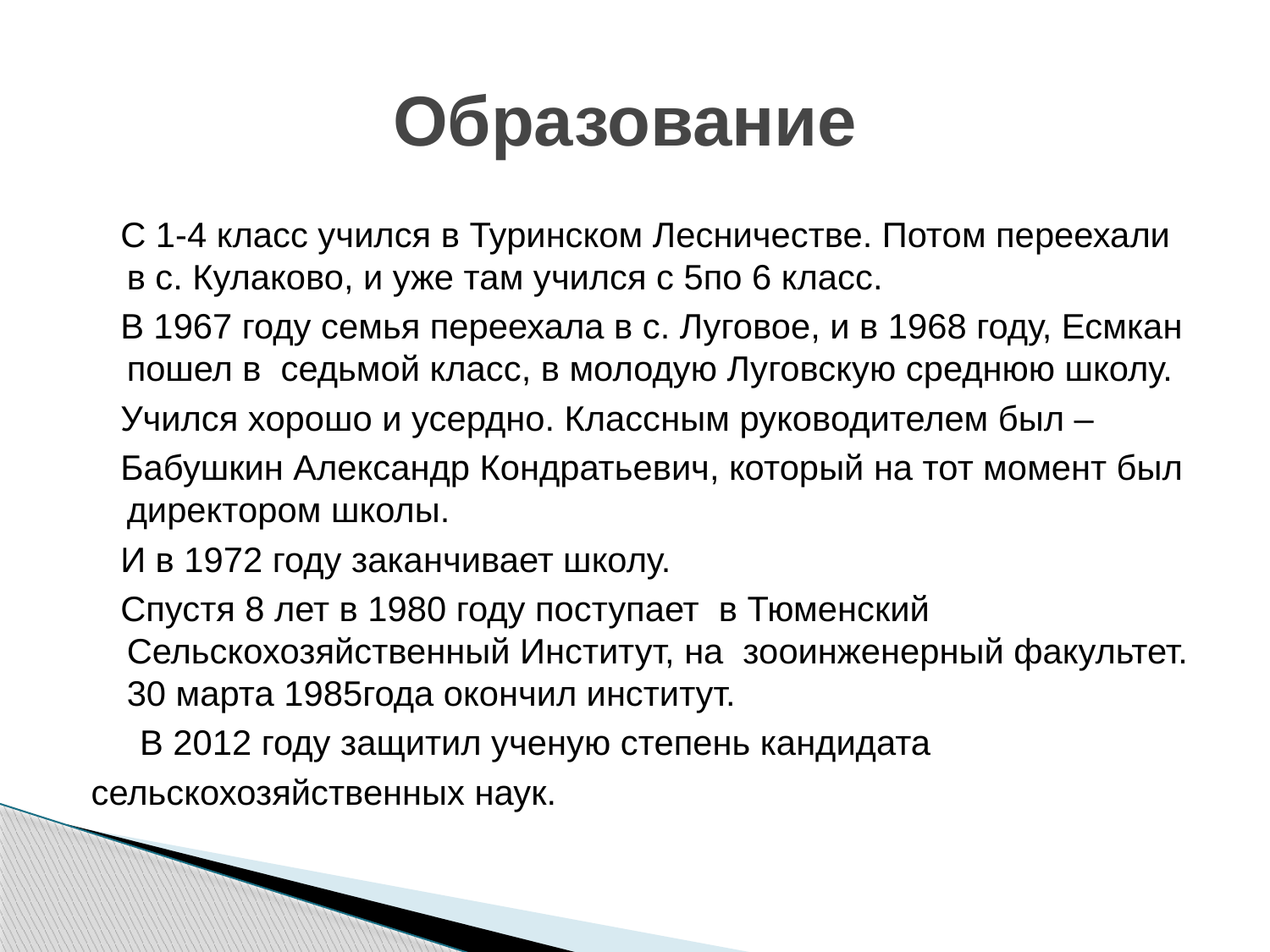

# Образование
   С 1-4 класс учился в Туринском Лесничестве. Потом переехали в с. Кулаково, и уже там учился с 5по 6 класс.
   В 1967 году семья переехала в с. Луговое, и в 1968 году, Есмкан пошел в  седьмой класс, в молодую Луговскую среднюю школу.
   Учился хорошо и усердно. Классным руководителем был –
   Бабушкин Александр Кондратьевич, который на тот момент был директором школы.
   И в 1972 году заканчивает школу.
   Спустя 8 лет в 1980 году поступает  в Тюменский Сельскохозяйственный Институт, на  зооинженерный факультет. 30 марта 1985года окончил институт.
     В 2012 году защитил ученую степень кандидата
сельскохозяйственных наук.